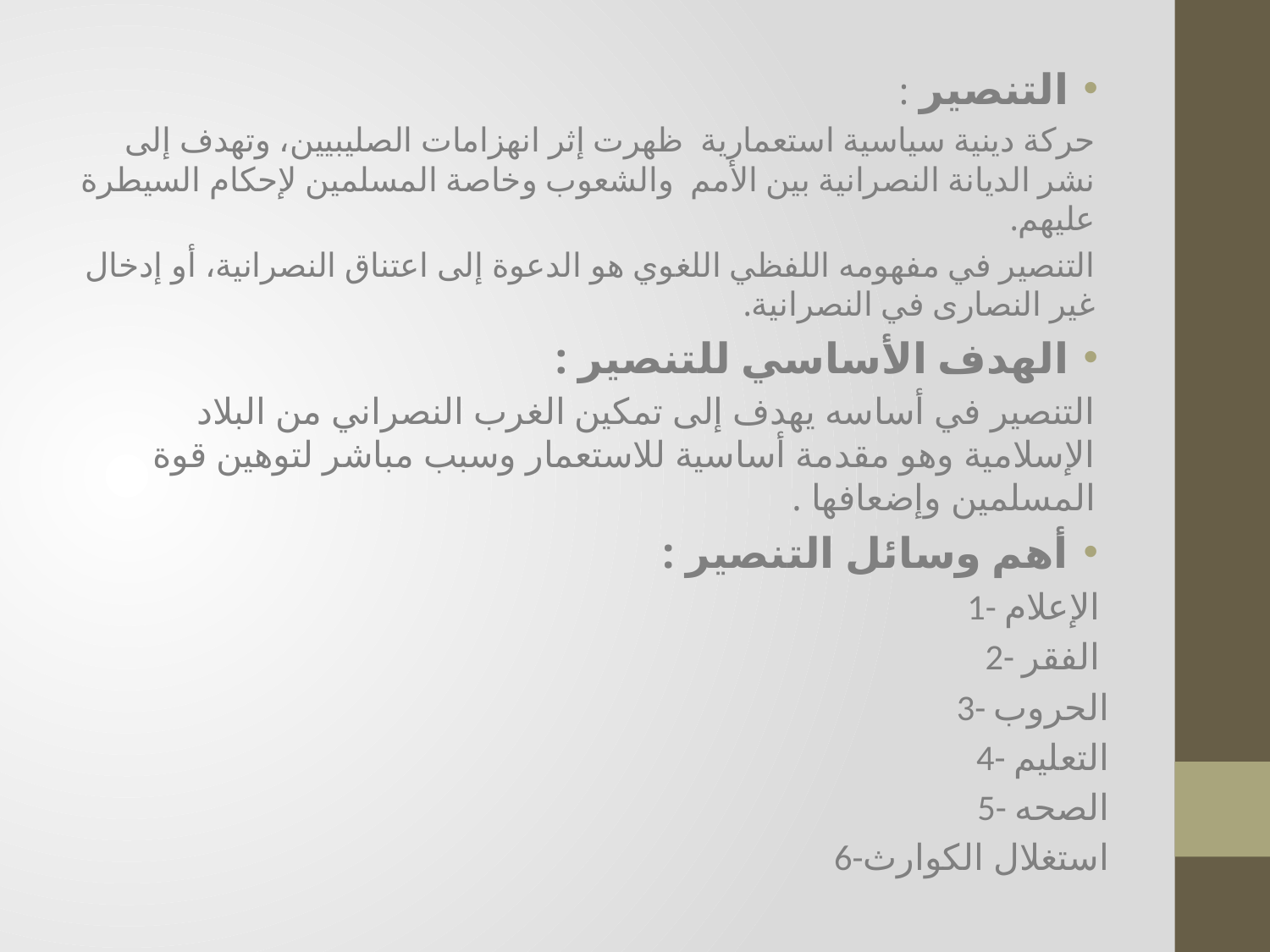

التنصير :
حركة دينية سياسية استعمارية  ظهرت إثر انهزامات الصليبيين، وتهدف إلى نشر الديانة النصرانية بين الأمم  والشعوب وخاصة المسلمين لإحكام السيطرة عليهم.
التنصير في مفهومه اللفظي اللغوي هو الدعوة إلى اعتناق النصرانية، أو إدخال غير النصارى في النصرانية.
الهدف الأساسي للتنصير :
التنصير في أساسه يهدف إلى تمكين الغرب النصراني من البلاد الإسلامية وهو مقدمة أساسية للاستعمار وسبب مباشر لتوهين قوة المسلمين وإضعافها .
أهم وسائل التنصير :
1- الإعلام
2- الفقر
3- الحروب
4- التعليم
5- الصحه
6-استغلال الكوارث